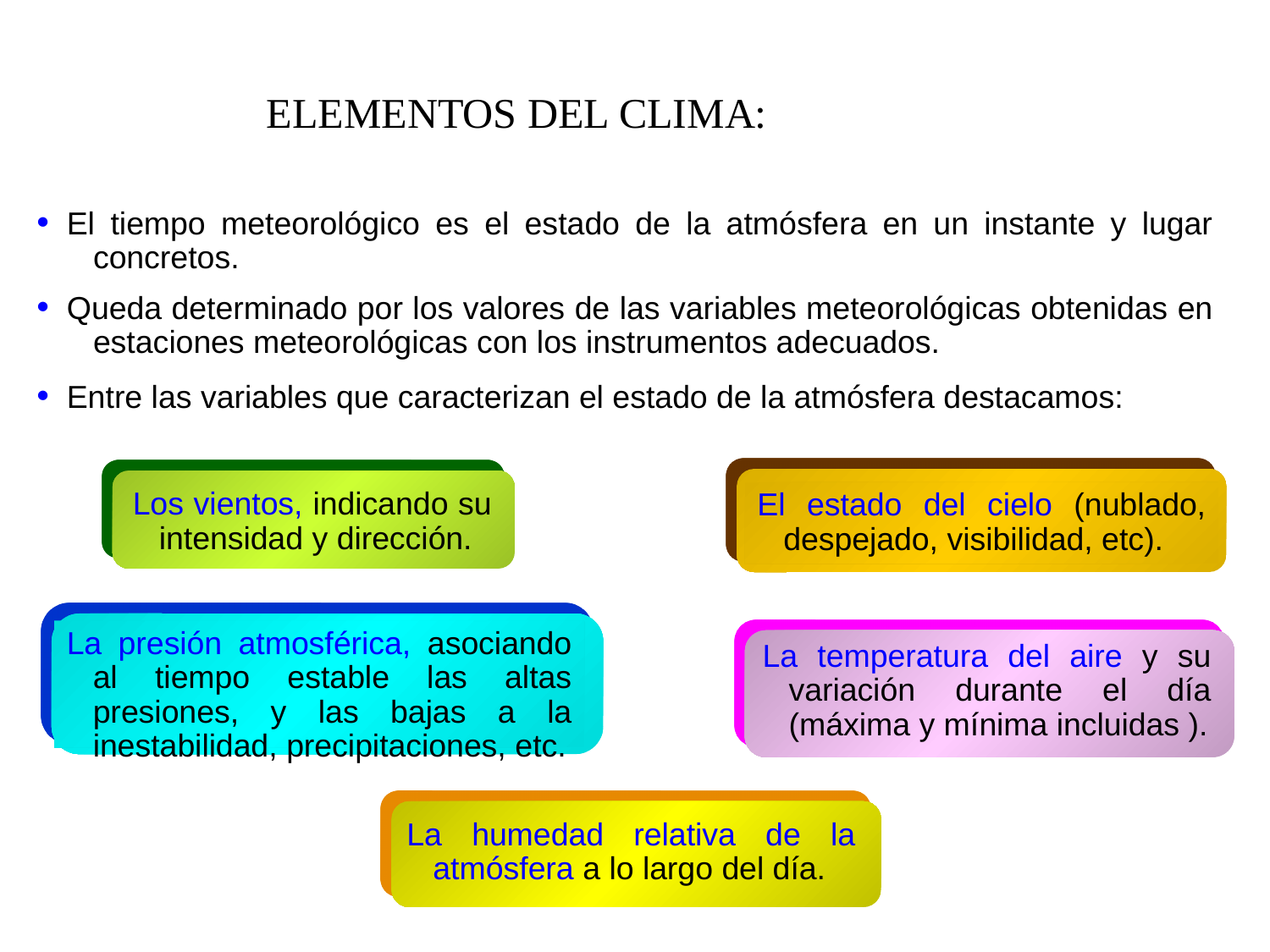

ELEMENTOS DEL CLIMA:
El tiempo meteorológico es el estado de la atmósfera en un instante y lugar concretos.
•
Queda determinado por los valores de las variables meteorológicas obtenidas en estaciones meteorológicas con los instrumentos adecuados.
•
Entre las variables que caracterizan el estado de la atmósfera destacamos:
•

El estado del cielo (nublado, despejado, visibilidad, etc).

Los vientos, indicando su intensidad y dirección.

La presión atmosférica, asociando al tiempo estable las altas presiones, y las bajas a la inestabilidad, precipitaciones, etc.

La temperatura del aire y su variación durante el día (máxima y mínima incluidas ).

La humedad relativa de la atmósfera a lo largo del día.